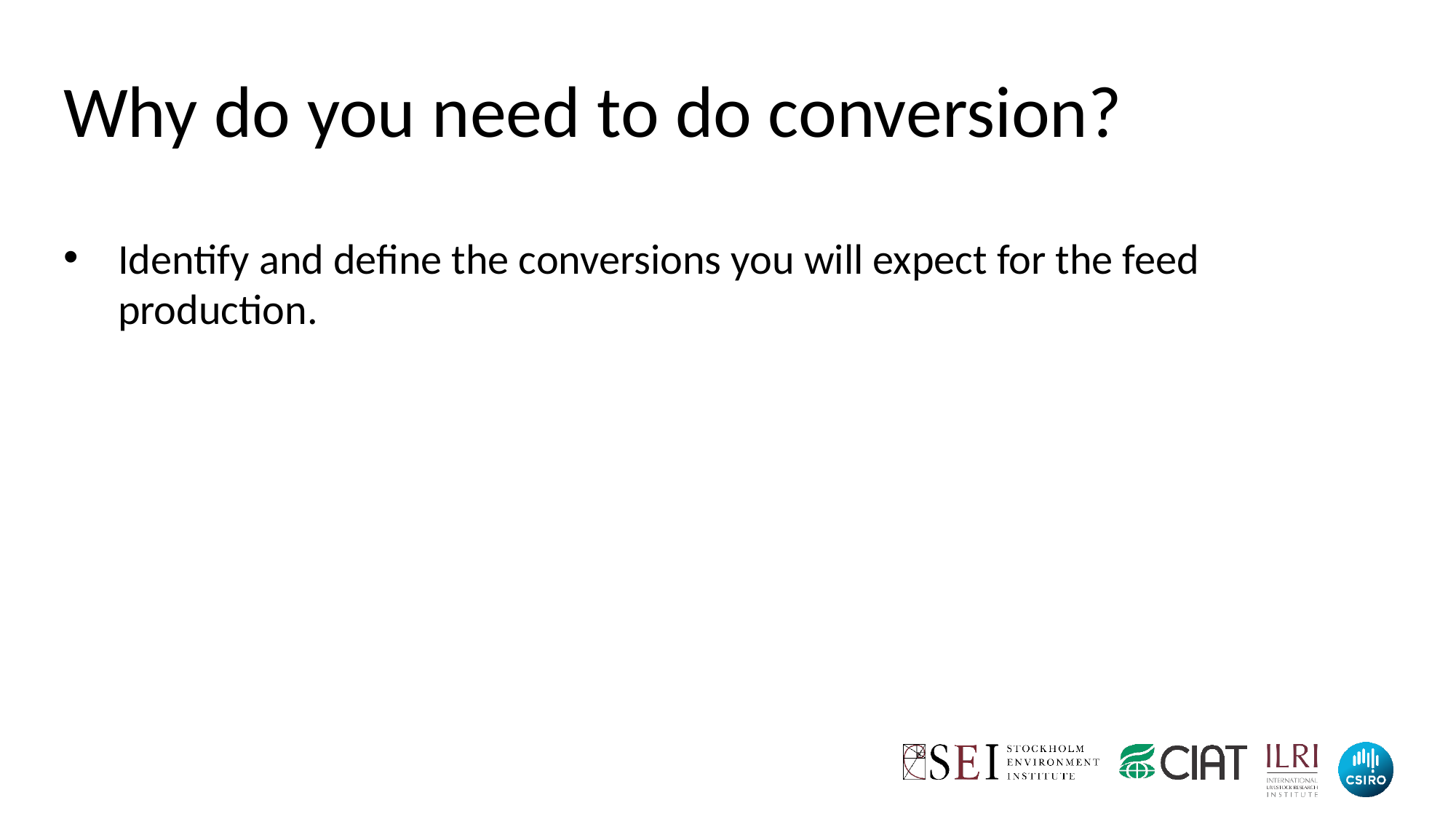

Why do you need to do conversion?
Identify and define the conversions you will expect for the feed production.